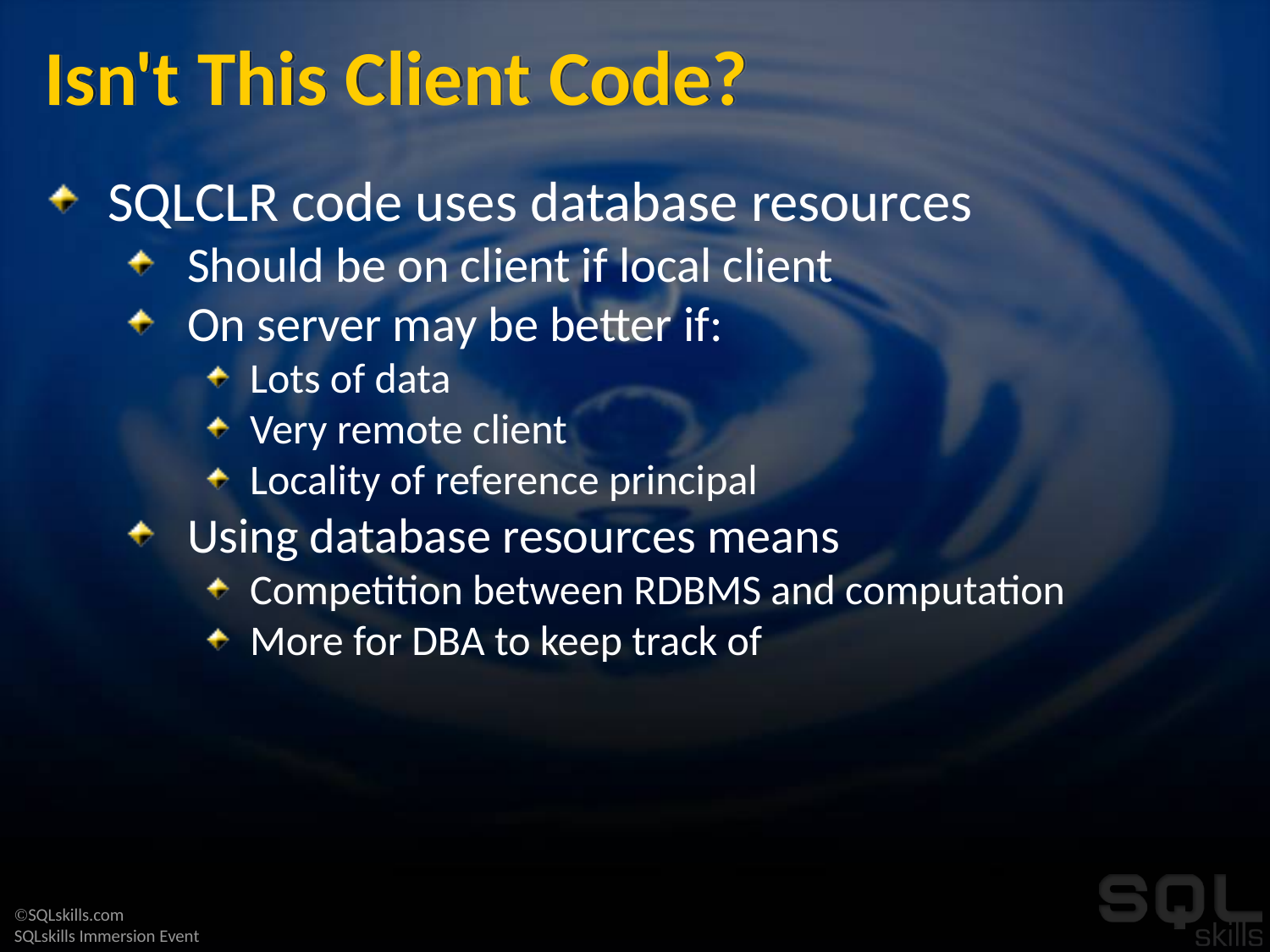

# Isn't This Client Code?
SQLCLR code uses database resources
Should be on client if local client
On server may be better if:
Lots of data
Very remote client
Locality of reference principal
Using database resources means
Competition between RDBMS and computation
More for DBA to keep track of